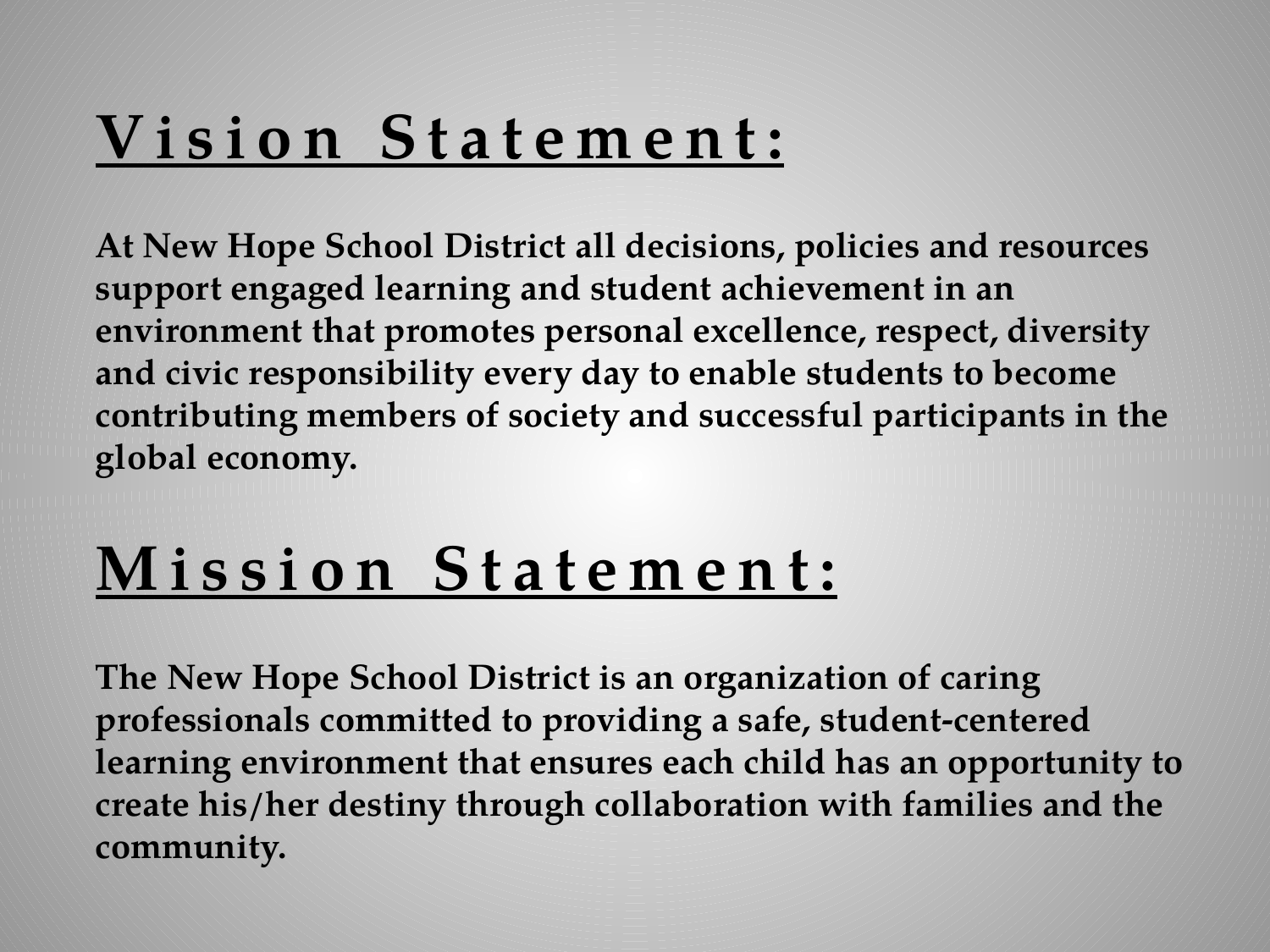

Vision Statement:

At New Hope School District all decisions, policies and resources support engaged learning and student achievement in an environment that promotes personal excellence, respect, diversity and civic responsibility every day to enable students to become contributing members of society and successful participants in the global economy.

Mission Statement:

The New Hope School District is an organization of caring professionals committed to providing a safe, student-centered learning environment that ensures each child has an opportunity to create his/her destiny through collaboration with families and the community.